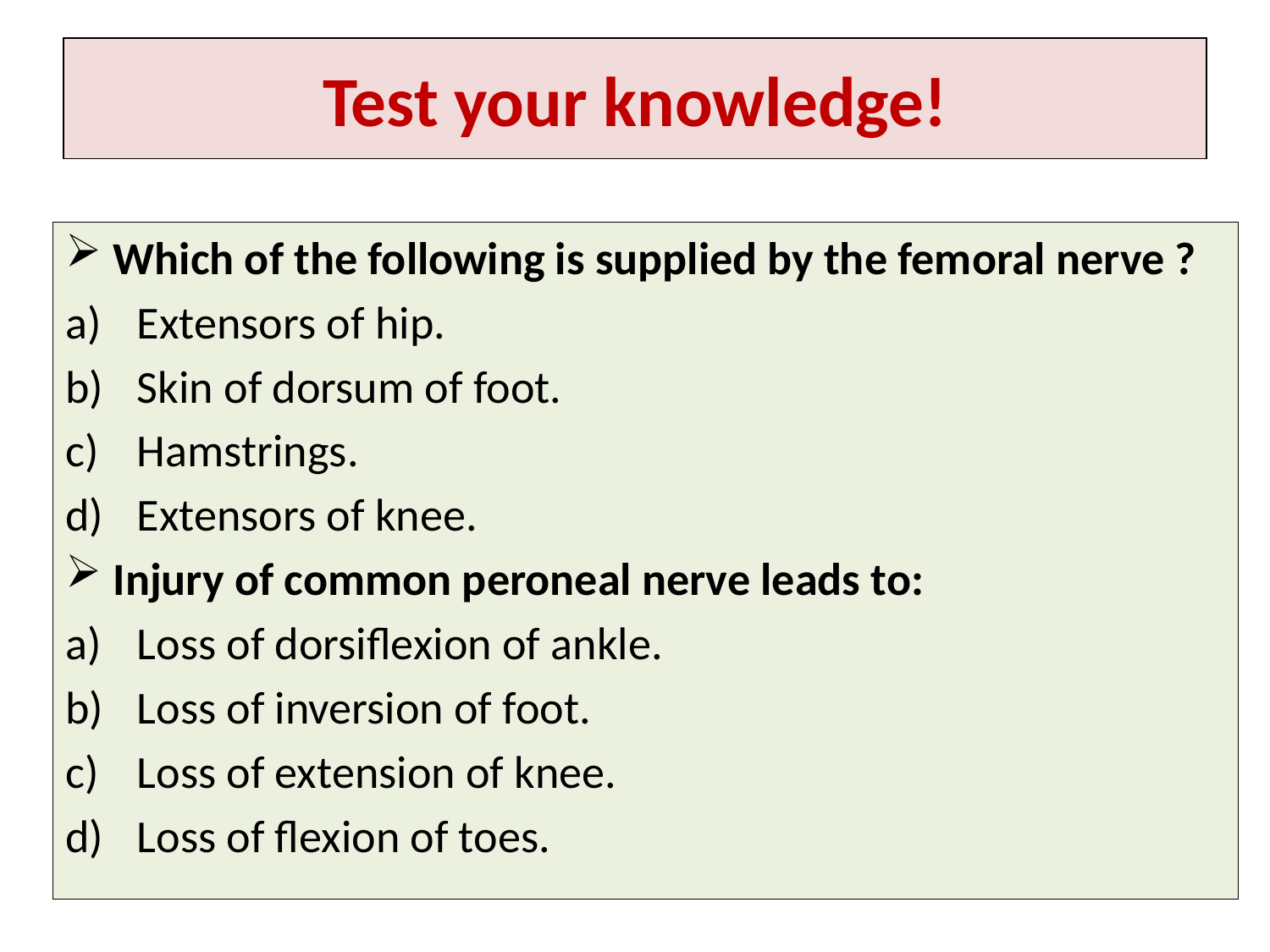

# Test your knowledge!
Which of the following is supplied by the femoral nerve ?
Extensors of hip.
Skin of dorsum of foot.
Hamstrings.
Extensors of knee.
Injury of common peroneal nerve leads to:
Loss of dorsiflexion of ankle.
Loss of inversion of foot.
Loss of extension of knee.
Loss of flexion of toes.